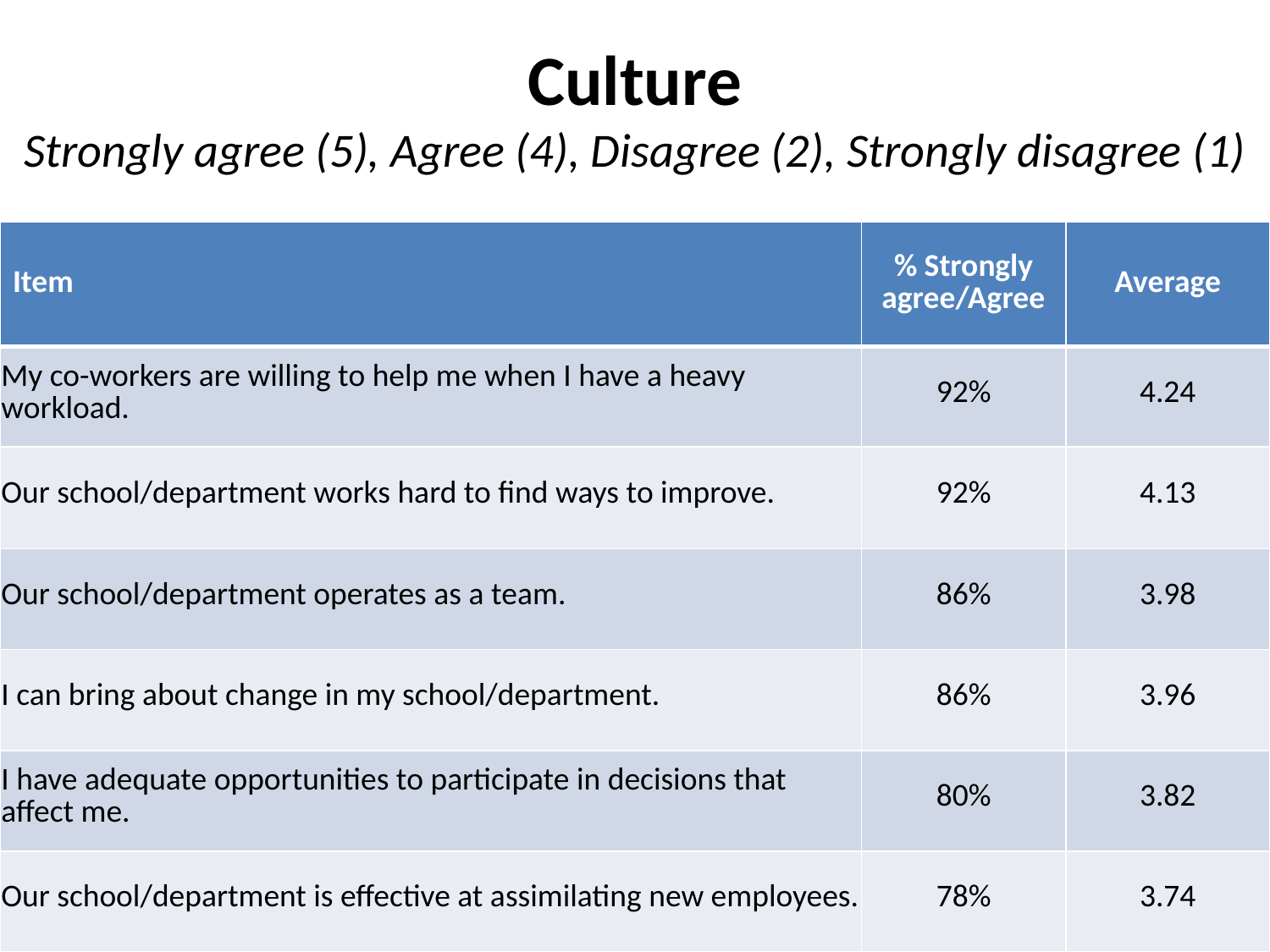

# Culture Strongly agree (5), Agree (4), Disagree (2), Strongly disagree (1)
| Item | % Strongly agree/Agree | Average |
| --- | --- | --- |
| My co-workers are willing to help me when I have a heavy workload. | 92% | 4.24 |
| Our school/department works hard to find ways to improve. | 92% | 4.13 |
| Our school/department operates as a team. | 86% | 3.98 |
| I can bring about change in my school/department. | 86% | 3.96 |
| I have adequate opportunities to participate in decisions that affect me. | 80% | 3.82 |
| Our school/department is effective at assimilating new employees. | 78% | 3.74 |